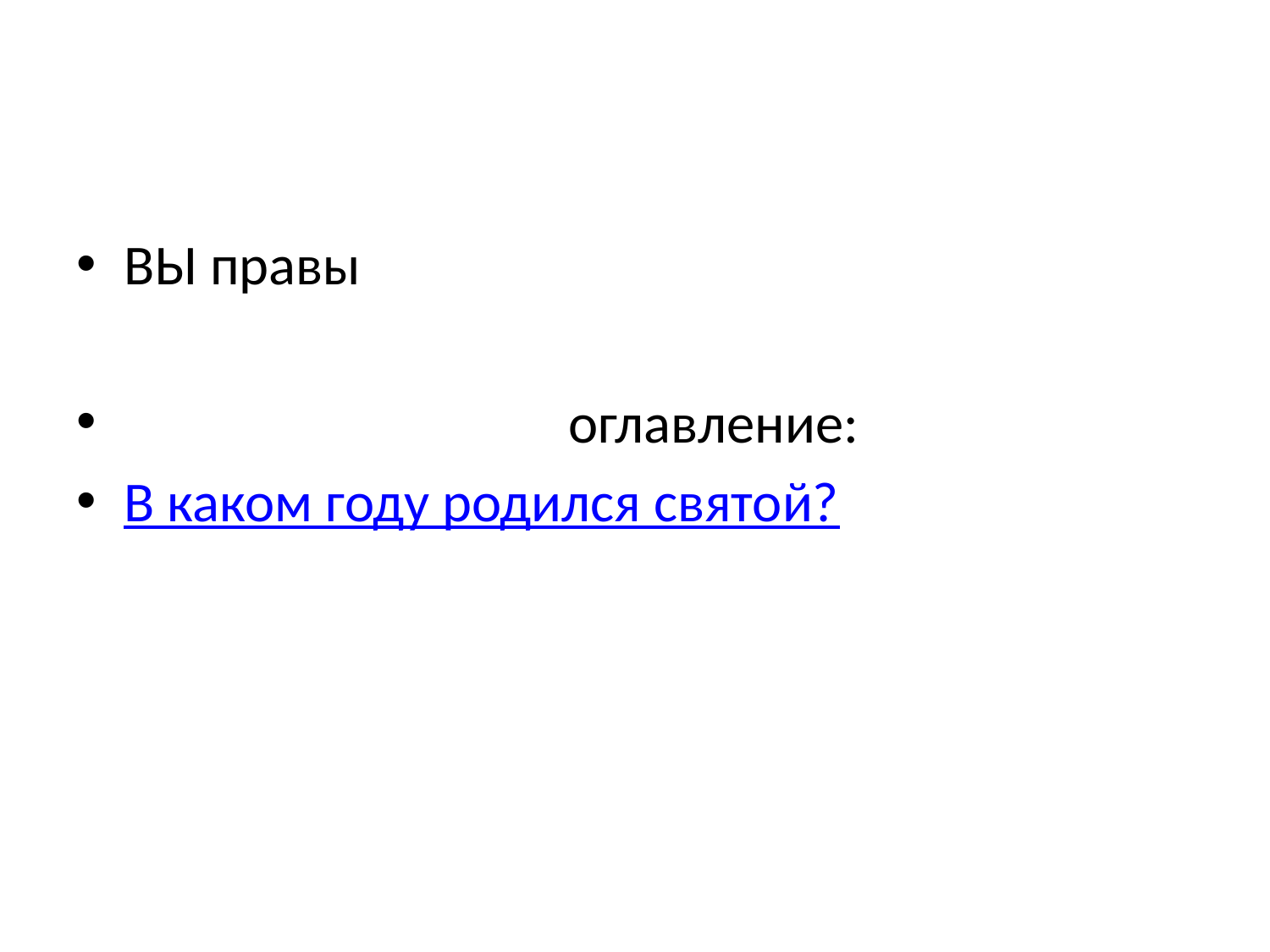

#
ВЫ правы

                                   оглавление:
В каком году родился святой?